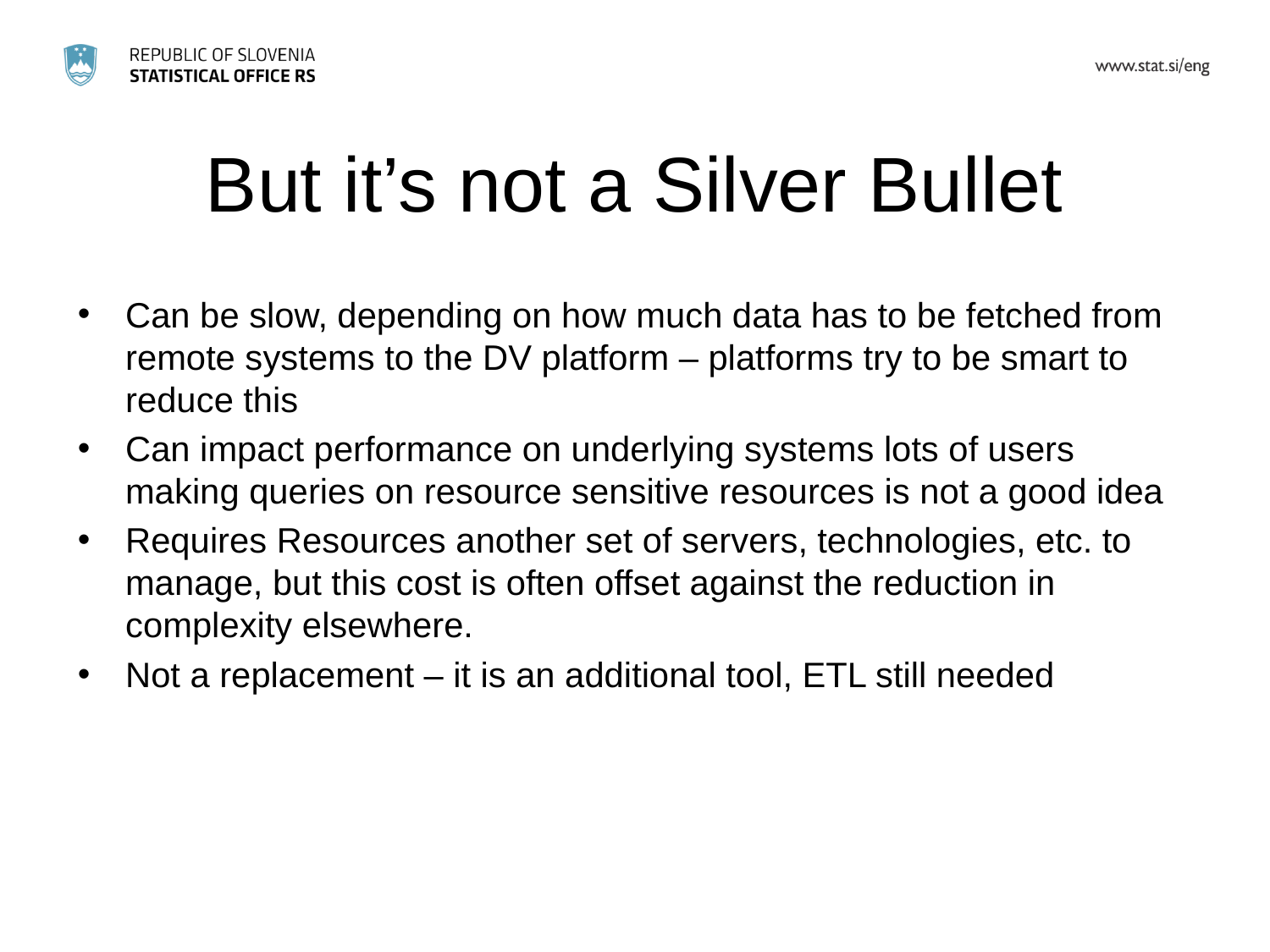

# But it’s not a Silver Bullet
Can be slow, depending on how much data has to be fetched from remote systems to the DV platform – platforms try to be smart to reduce this
Can impact performance on underlying systems lots of users making queries on resource sensitive resources is not a good idea
Requires Resources another set of servers, technologies, etc. to manage, but this cost is often offset against the reduction in complexity elsewhere.
Not a replacement – it is an additional tool, ETL still needed